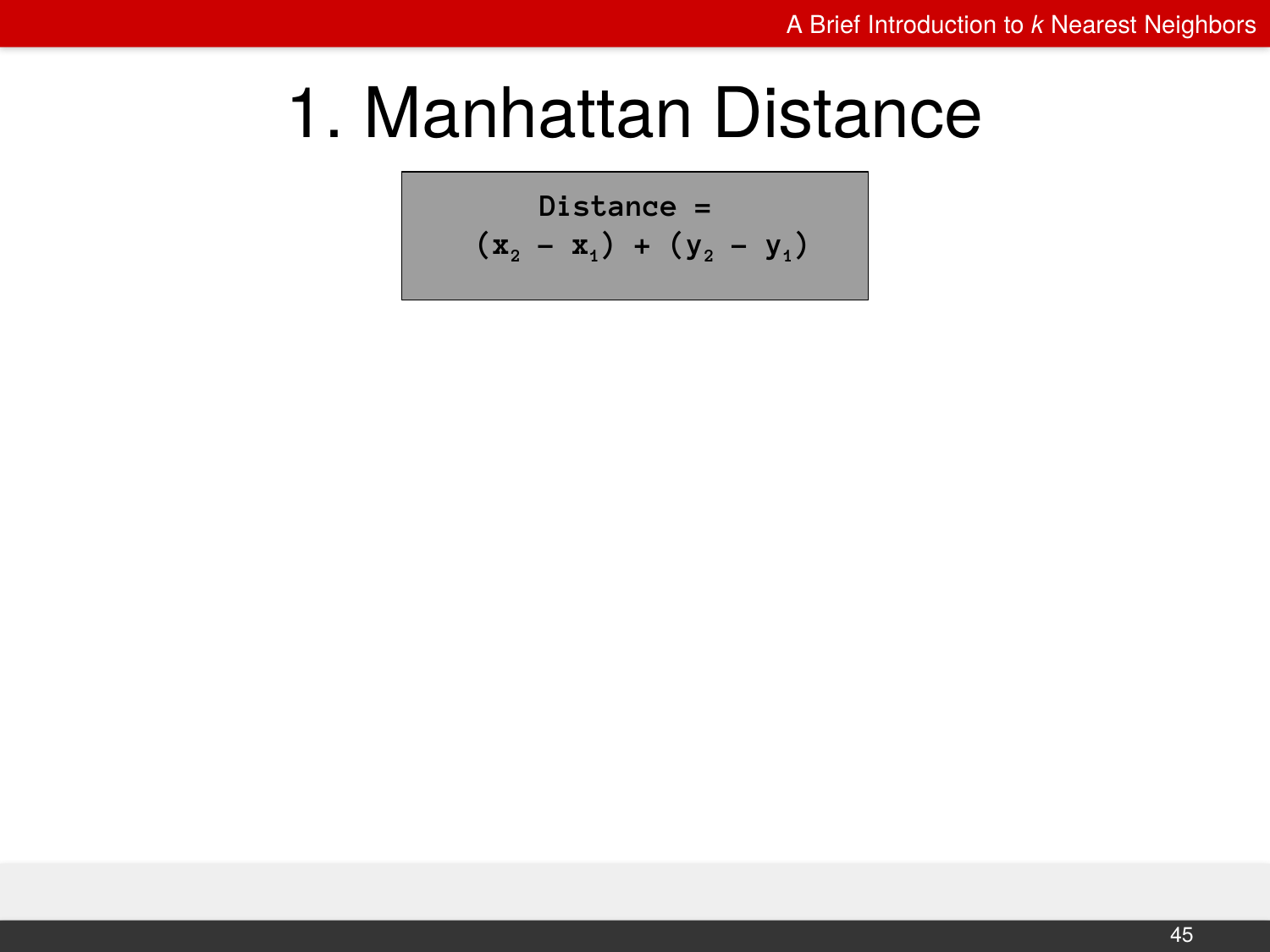

# 1. Manhattan Distance
Distance =
 (x2 - x1) + (y2 - y1)
45